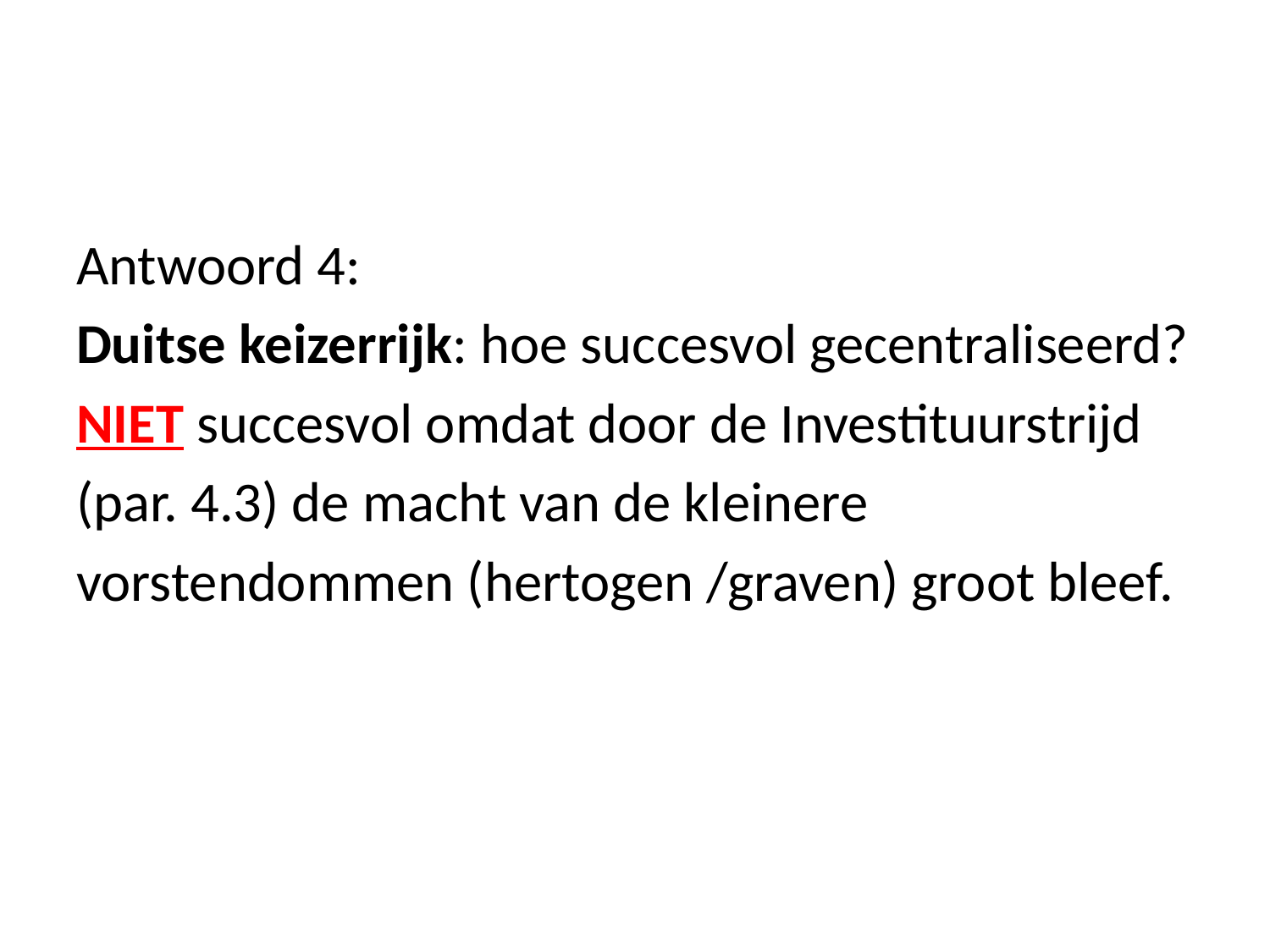

#
Antwoord 4:
Duitse keizerrijk: hoe succesvol gecentraliseerd?
NIET succesvol omdat door de Investituurstrijd
(par. 4.3) de macht van de kleinere
vorstendommen (hertogen /graven) groot bleef.